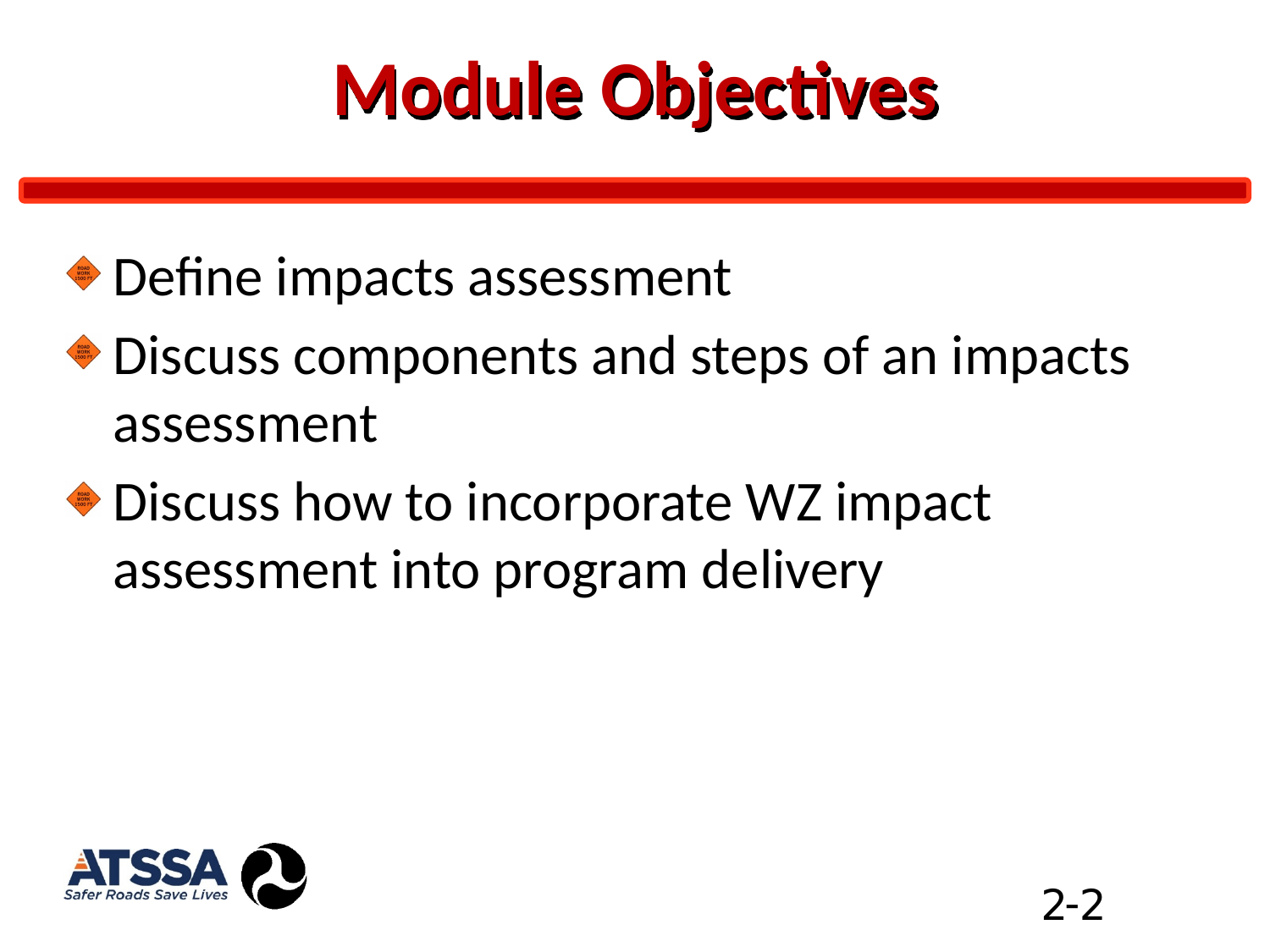

# Module Objectives
Define impacts assessment
Discuss components and steps of an impacts assessment
Discuss how to incorporate WZ impact assessment into program delivery